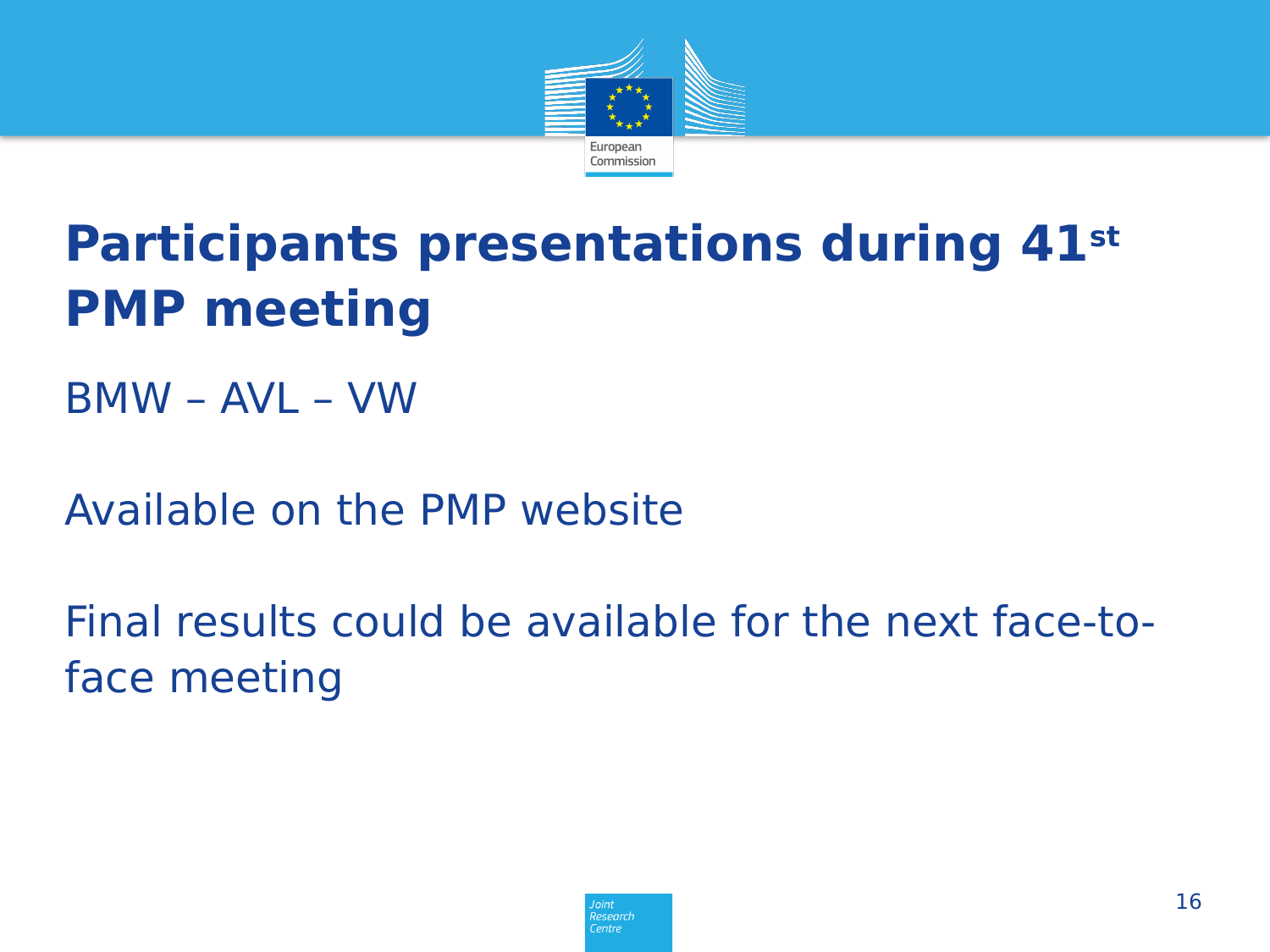

# Participants presentations during 41st PMP meeting
BMW – AVL – VW

Available on the PMP website

Final results could be available for the next face-to-face meeting